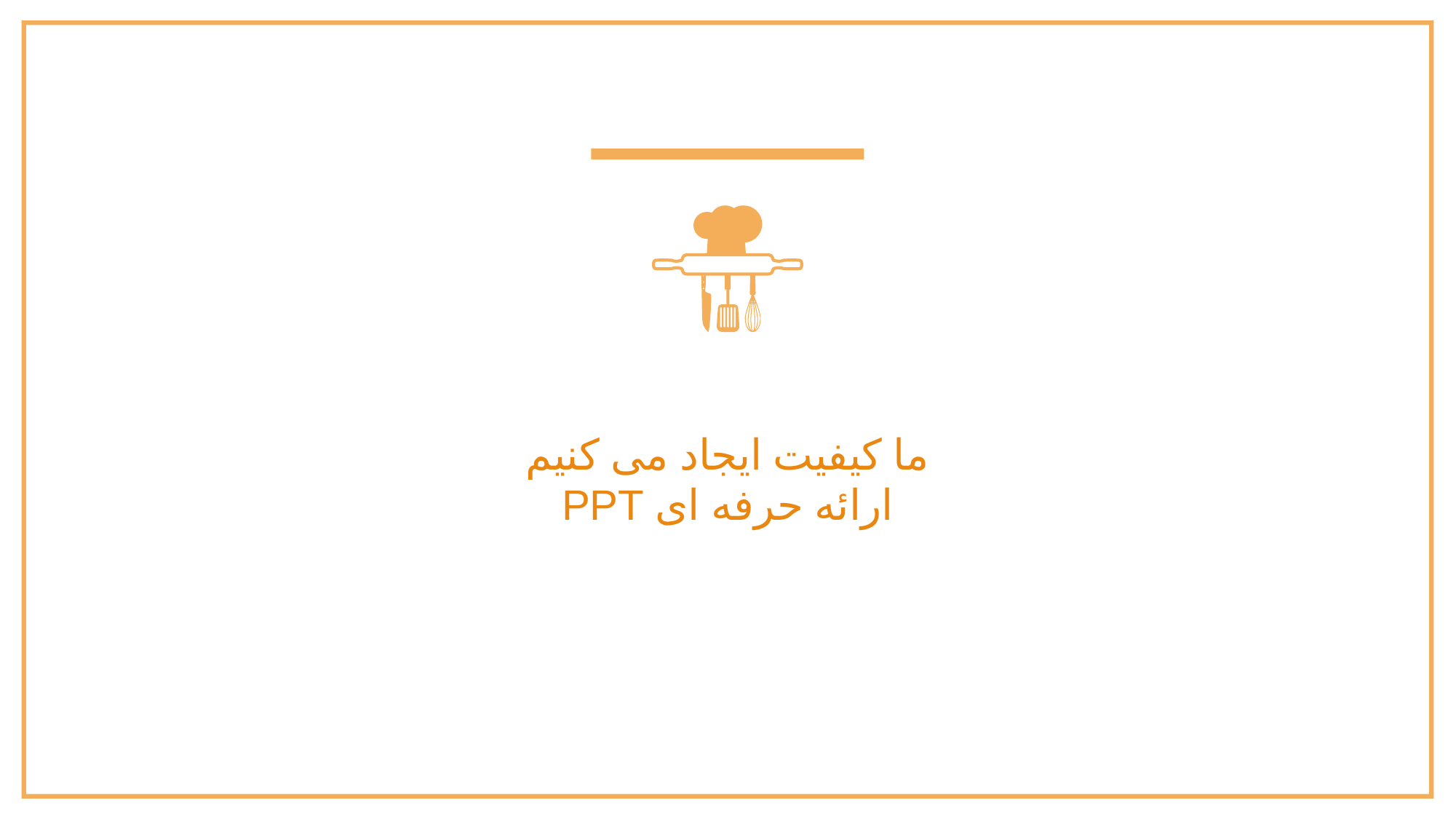

ارائه عالی

آسان برای تغییر رنگ، عکس.
ما کیفیت ایجاد می کنیم
PPT ارائه حرفه ای